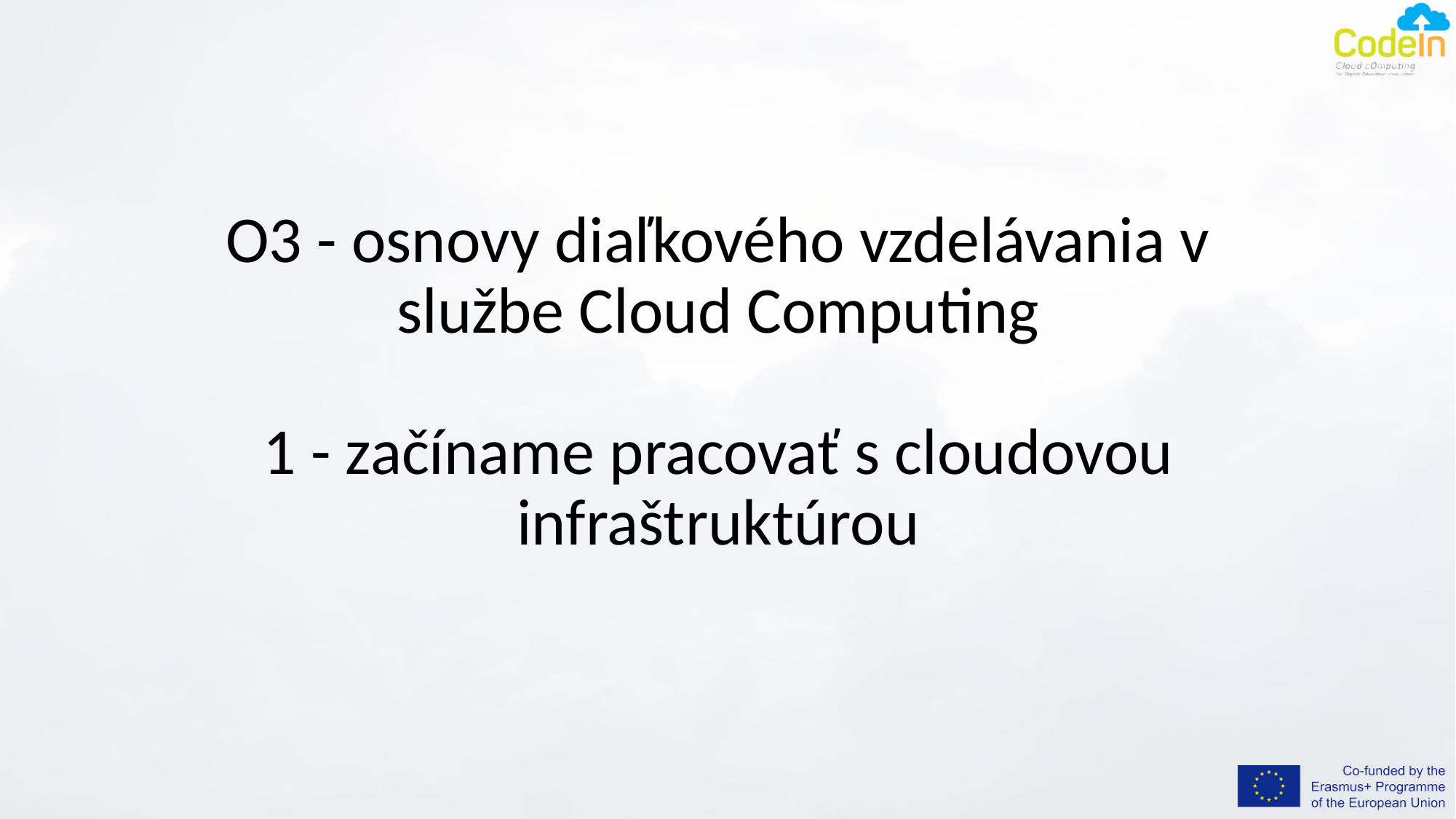

# O3 - osnovy diaľkového vzdelávania v službe Cloud Computing 1 - začíname pracovať s cloudovou infraštruktúrou